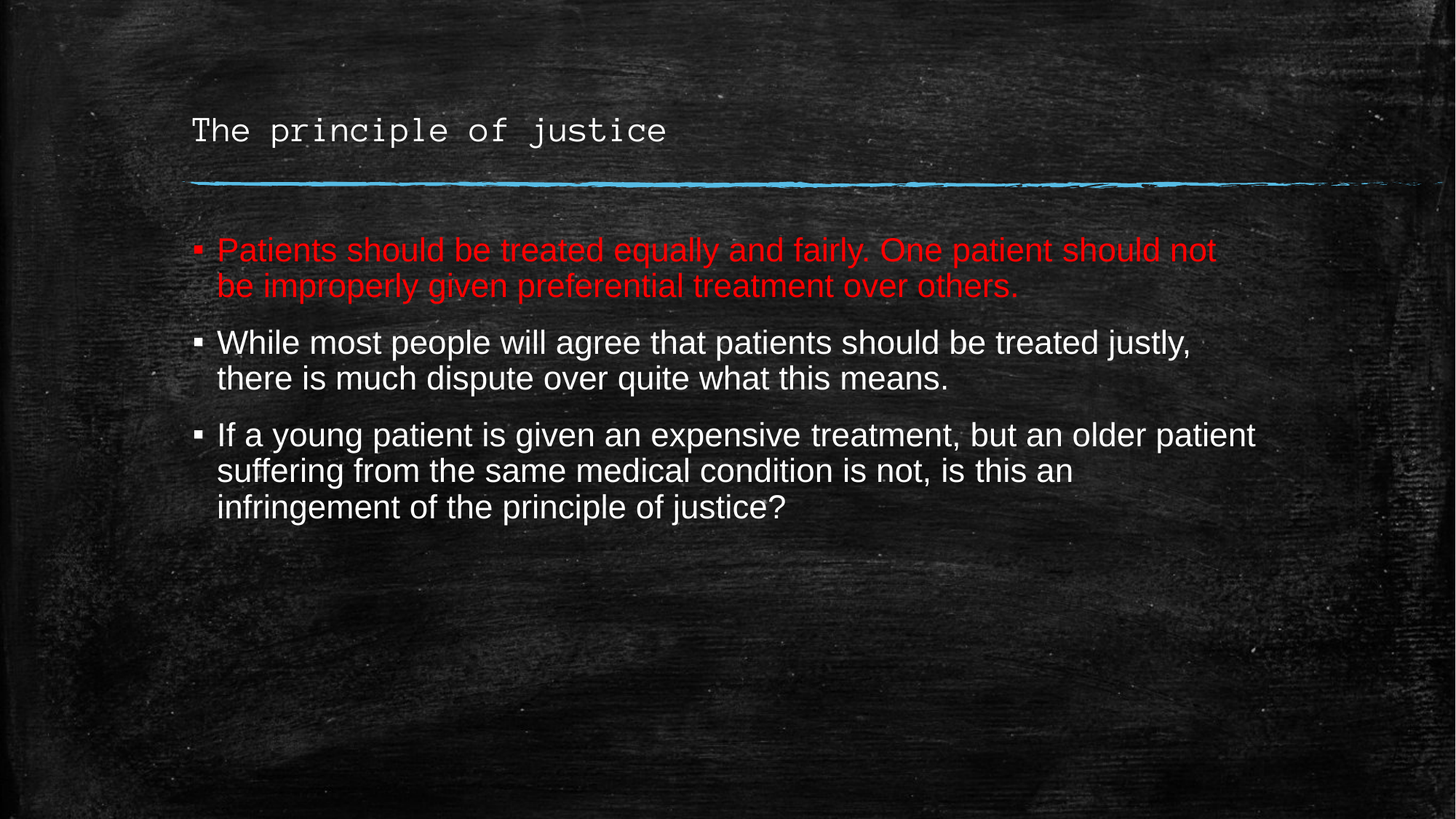

# The principle of justice
Patients should be treated equally and fairly. One patient should not be improperly given preferential treatment over others.
While most people will agree that patients should be treated justly, there is much dispute over quite what this means.
If a young patient is given an expensive treatment, but an older patient suffering from the same medical condition is not, is this an infringement of the principle of justice?